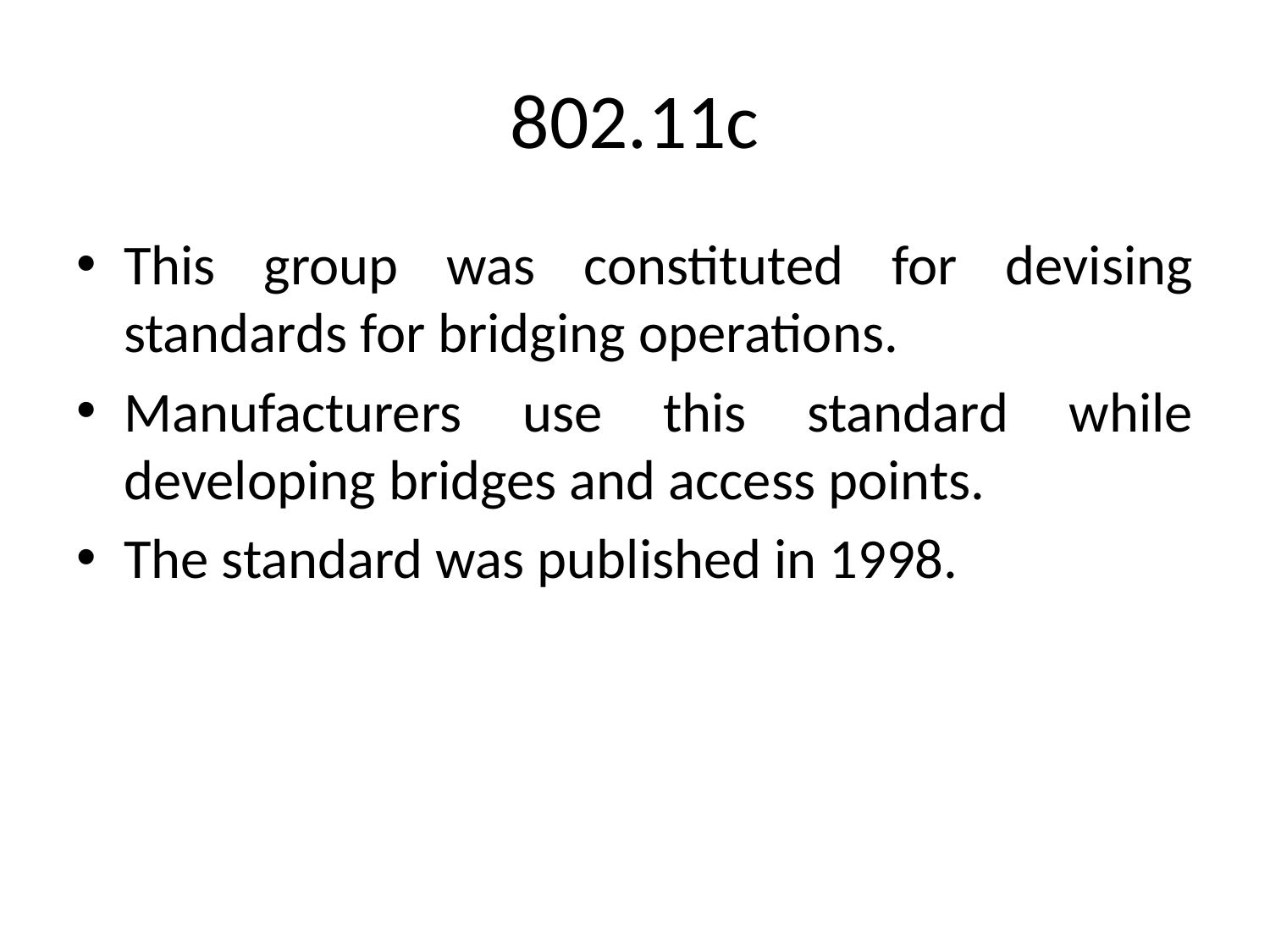

# 802.11c
This group was constituted for devising standards for bridging operations.
Manufacturers use this standard while developing bridges and access points.
The standard was published in 1998.